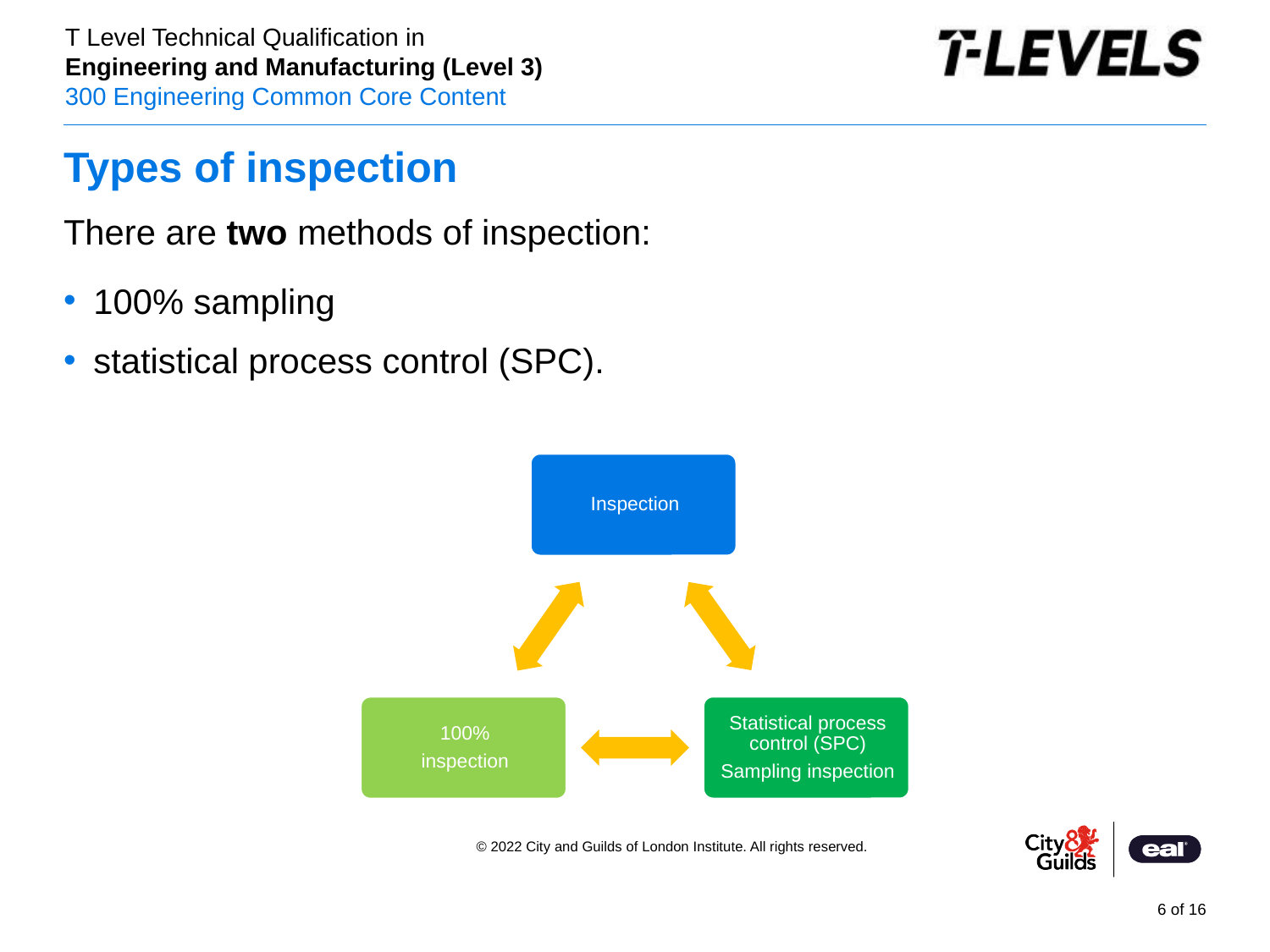

# Types of inspection
There are two methods of inspection:
100% sampling
statistical process control (SPC).
Inspection

Statistical process control (SPC)
Sampling inspection

100%
inspection